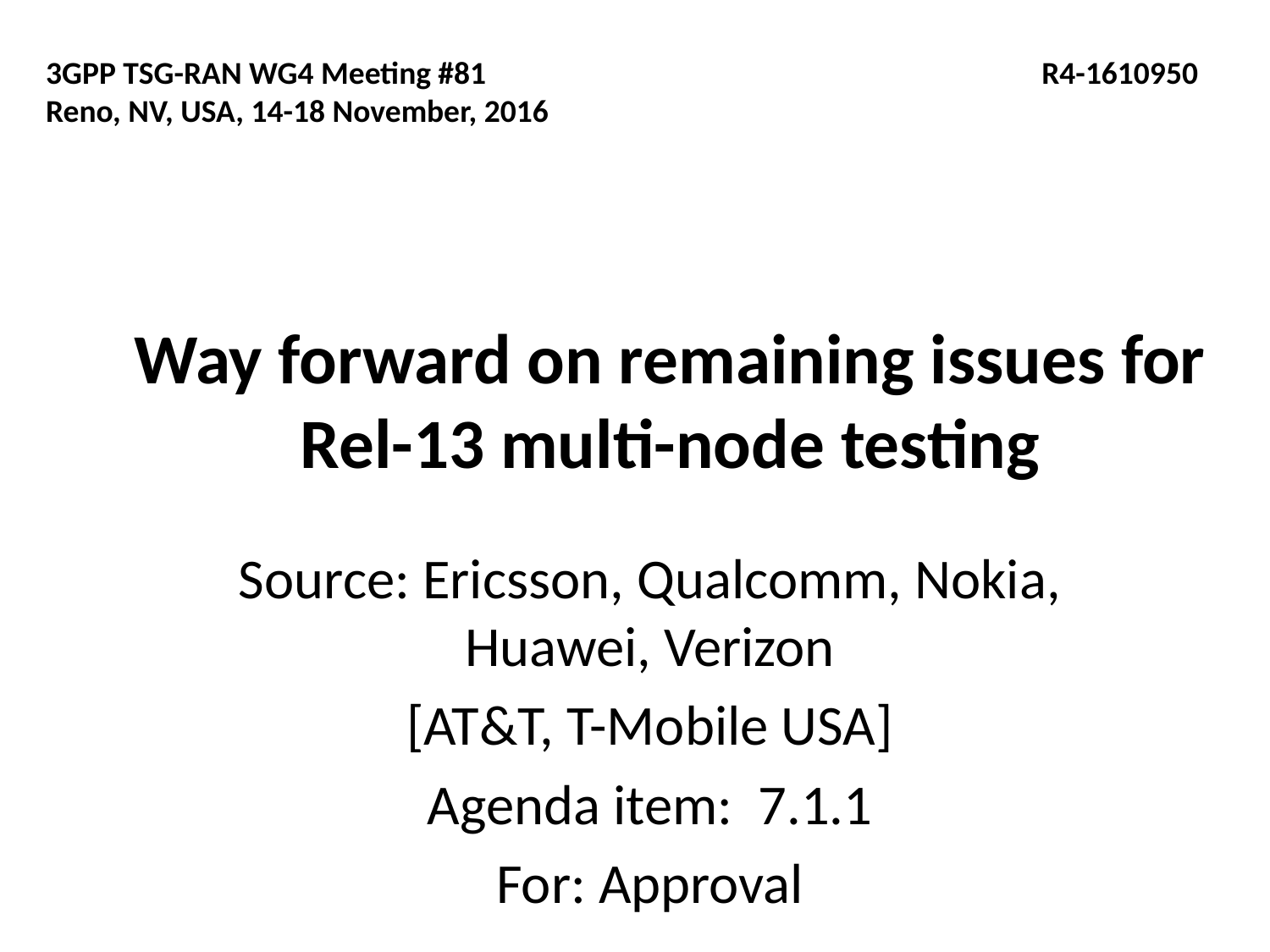

3GPP TSG-RAN WG4 Meeting #81	                                                                    R4-1610950
Reno, NV, USA, 14-18 November, 2016

# Way forward on remaining issues for Rel-13 multi-node testing
Source: Ericsson, Qualcomm, Nokia, Huawei, Verizon
[AT&T, T-Mobile USA]
Agenda item:  7.1.1
For: Approval